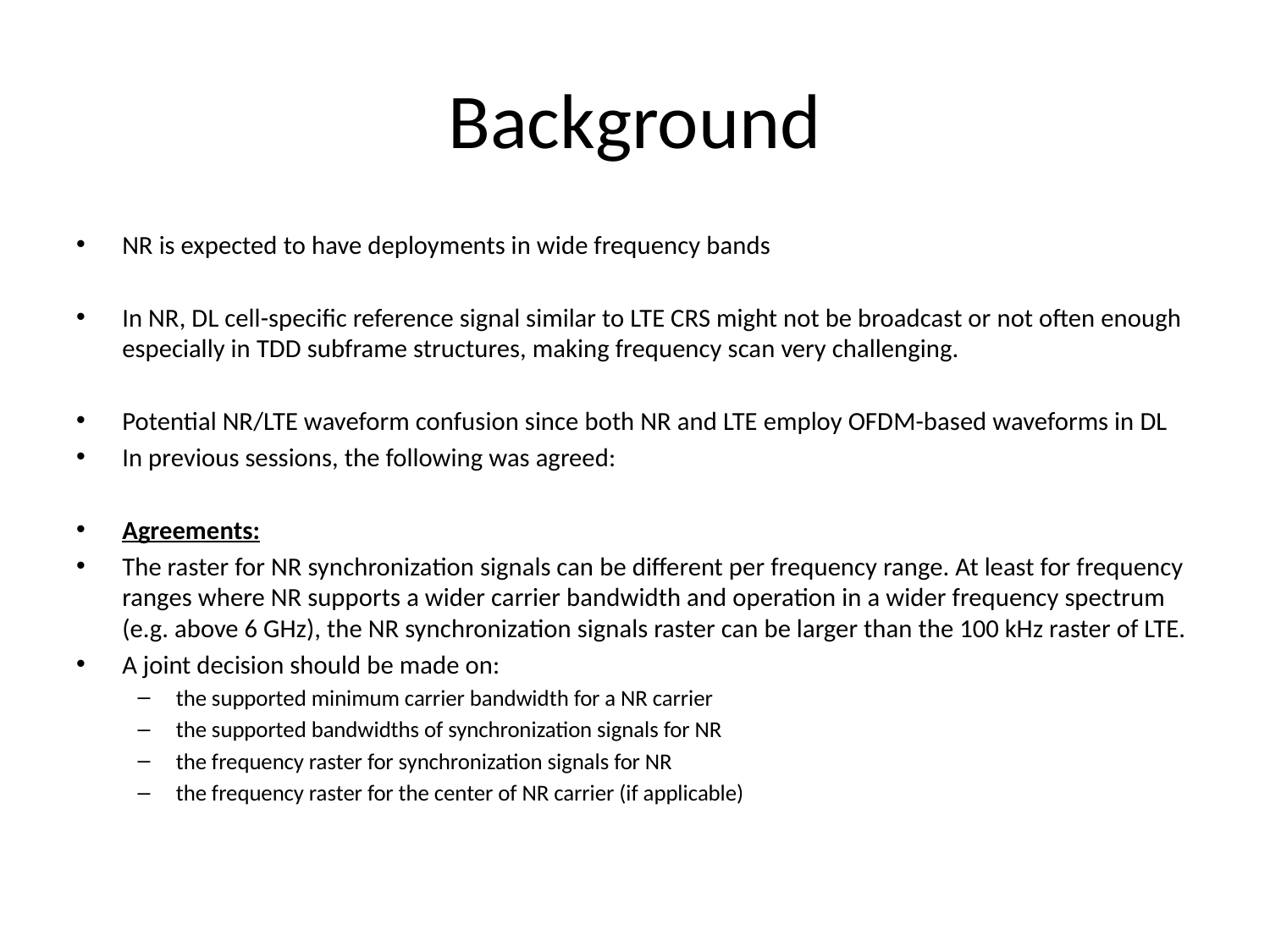

# Background
NR is expected to have deployments in wide frequency bands

In NR, DL cell-specific reference signal similar to LTE CRS might not be broadcast or not often enough especially in TDD subframe structures, making frequency scan very challenging.

Potential NR/LTE waveform confusion since both NR and LTE employ OFDM-based waveforms in DL
In previous sessions, the following was agreed:

Agreements:
The raster for NR synchronization signals can be different per frequency range. At least for frequency ranges where NR supports a wider carrier bandwidth and operation in a wider frequency spectrum (e.g. above 6 GHz), the NR synchronization signals raster can be larger than the 100 kHz raster of LTE.
A joint decision should be made on:
the supported minimum carrier bandwidth for a NR carrier
the supported bandwidths of synchronization signals for NR
the frequency raster for synchronization signals for NR
the frequency raster for the center of NR carrier (if applicable)